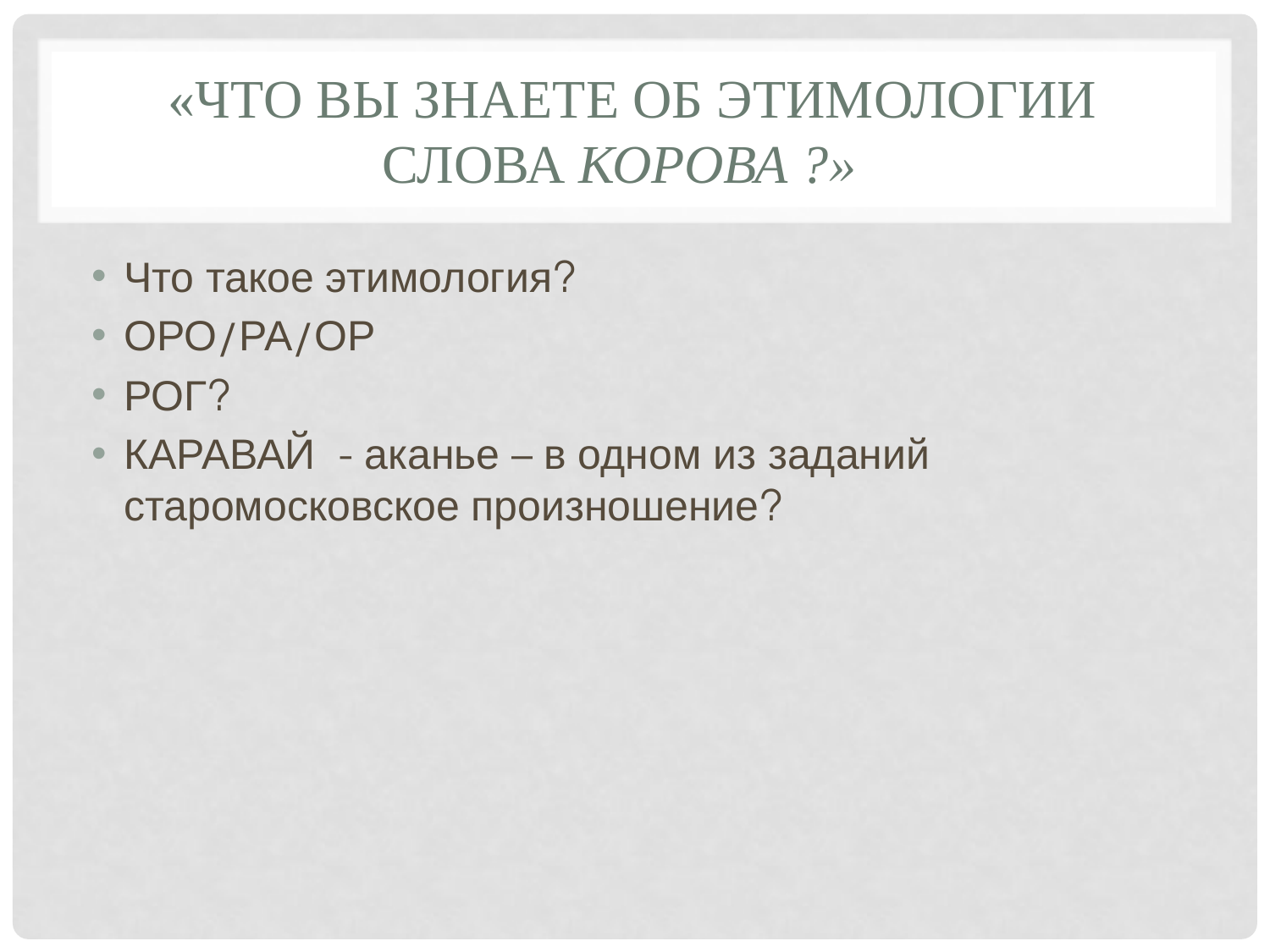

# «Что вы знаете об этимологии слова корова ?»
Что такое этимология?
ОРО/РА/ОР
РОГ?
КАРАВАЙ  - аканье – в одном из заданий старомосковское произношение?